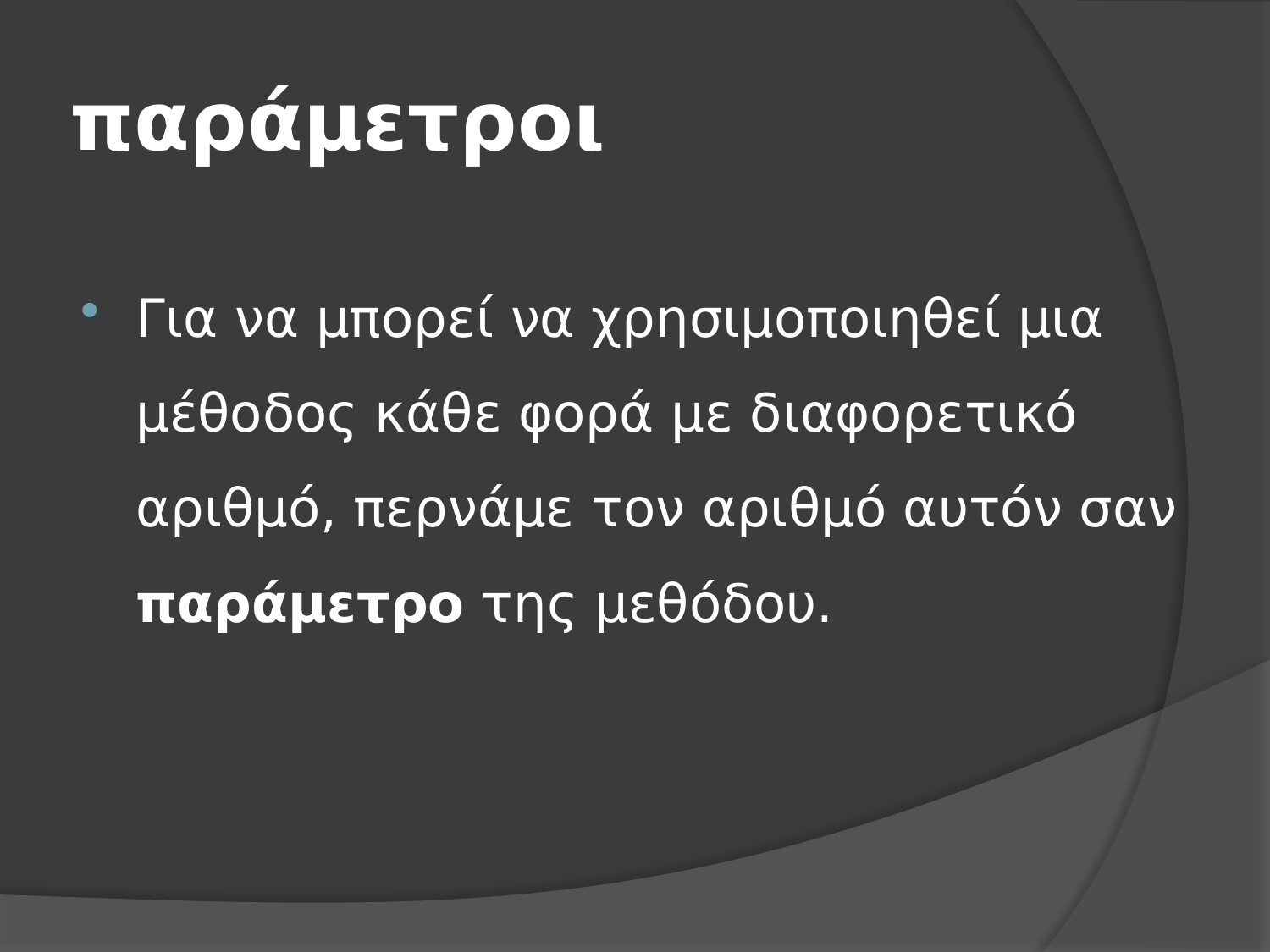

# παράμετροι
Για να μπορεί να χρησιμοποιηθεί μια μέθοδος κάθε φορά με διαφορετικό αριθμό, περνάμε τον αριθμό αυτόν σαν παράμετρο της μεθόδου.